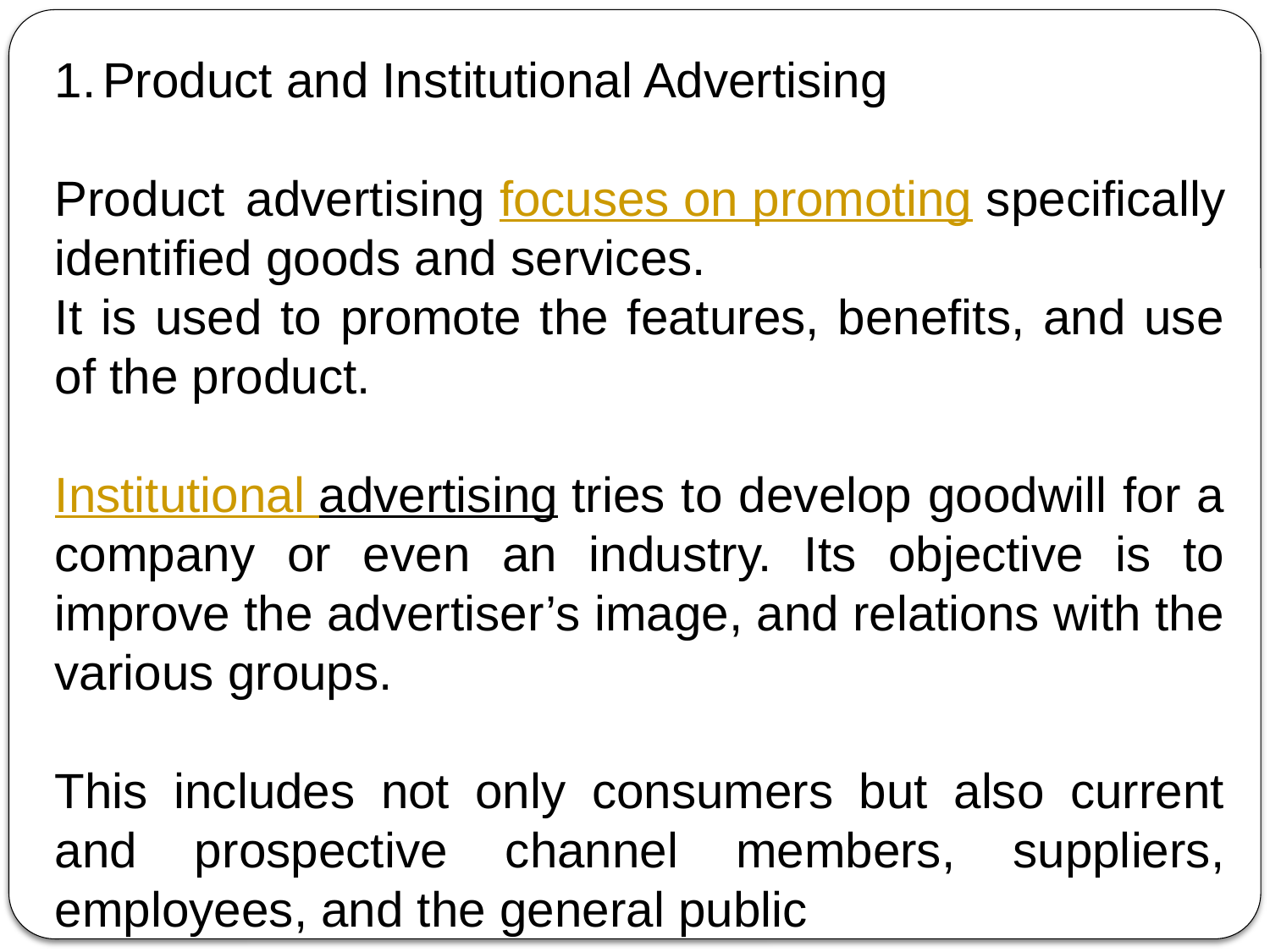

Product and Institutional Advertising

Product advertising focuses on promoting specifically identified goods and services.
It is used to promote the features, benefits, and use of the product.

Institutional advertising tries to develop goodwill for a company or even an industry. Its objective is to improve the advertiser’s image, and relations with the various groups.

This includes not only consumers but also current and prospective channel members, suppliers, employees, and the general public